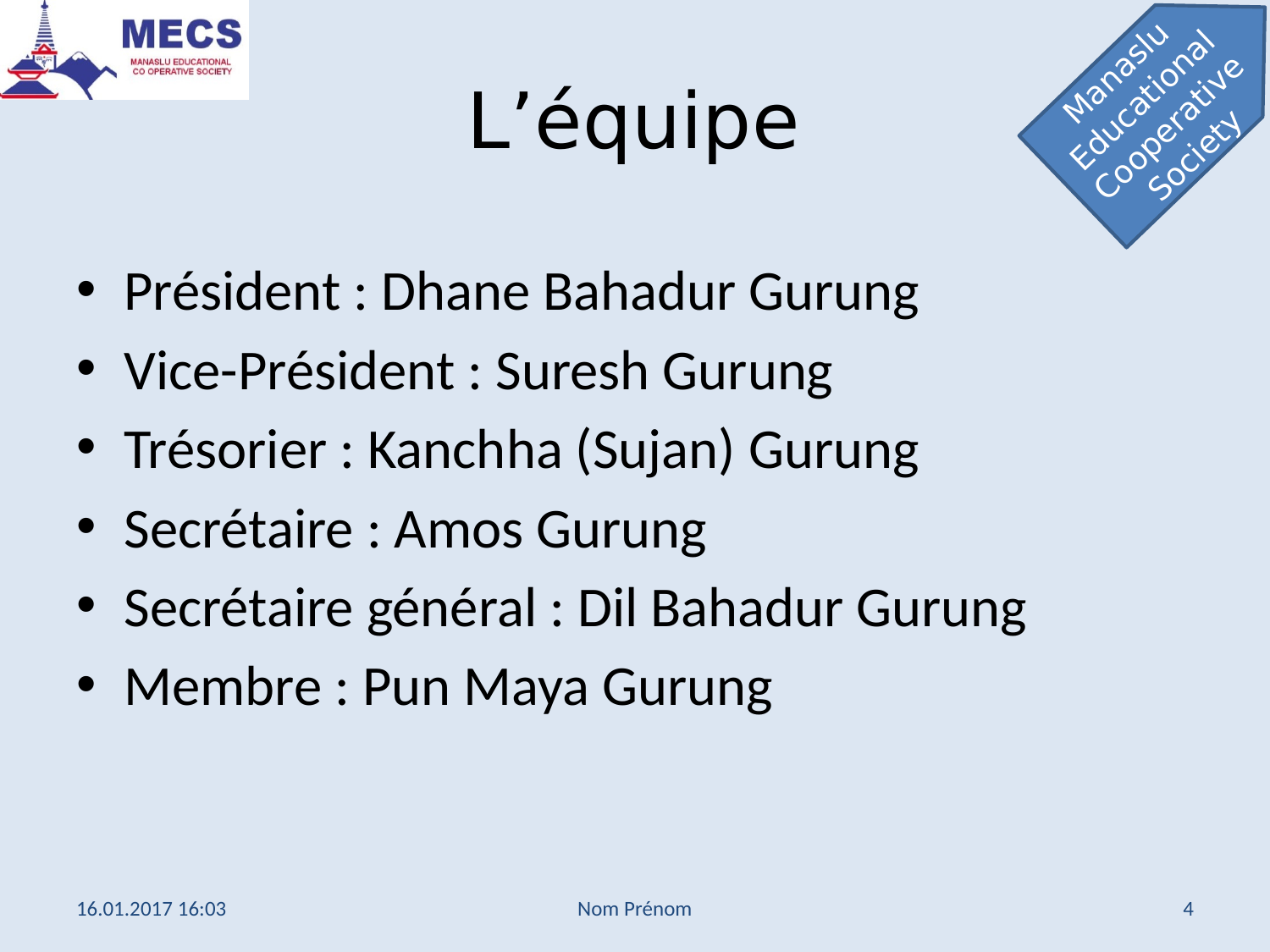

# L’équipe
Président : Dhane Bahadur Gurung
Vice-Président : Suresh Gurung
Trésorier : Kanchha (Sujan) Gurung
Secrétaire : Amos Gurung
Secrétaire général : Dil Bahadur Gurung
Membre : Pun Maya Gurung

16.01.2017 16:03
Nom Prénom
4